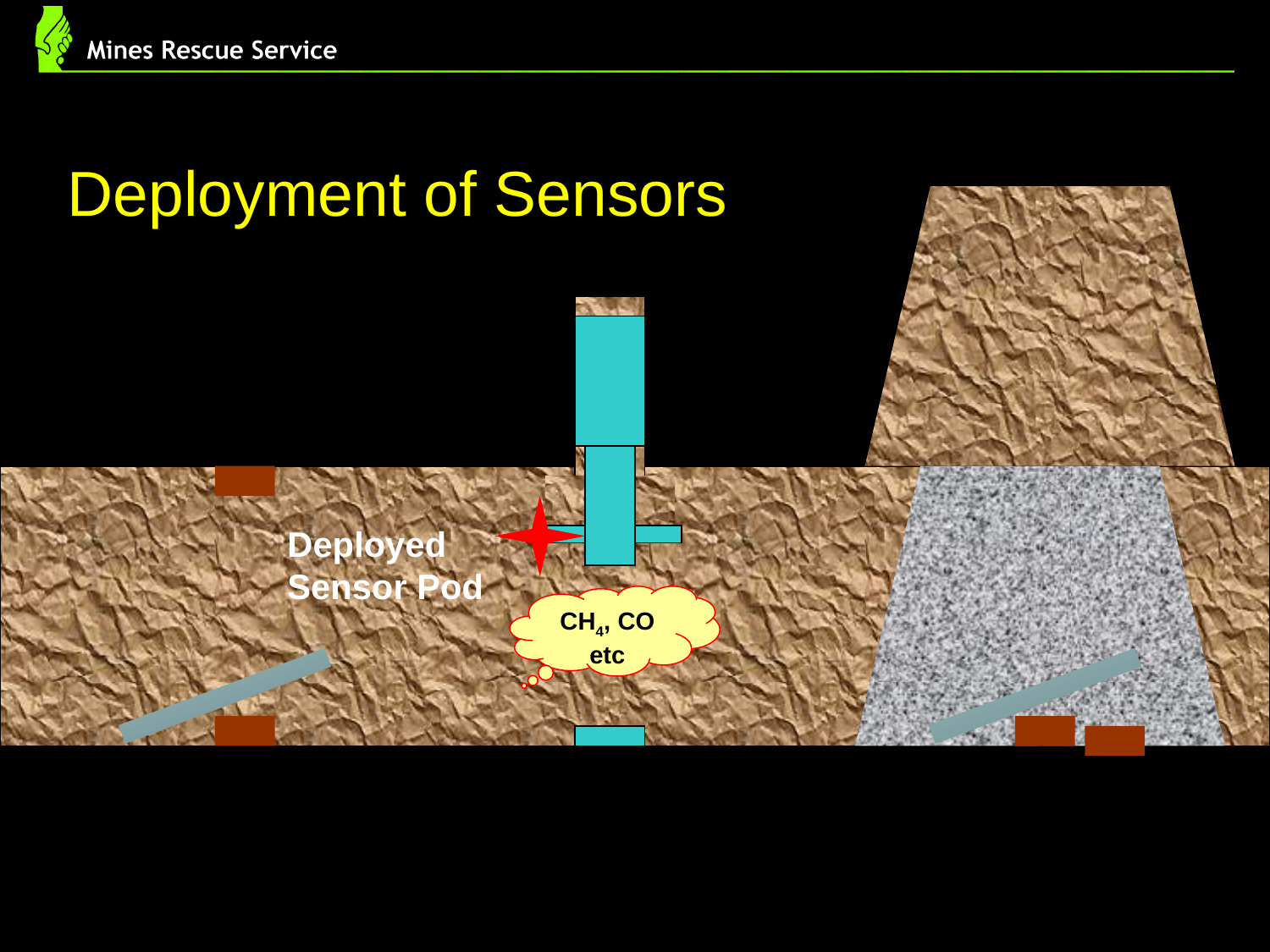

Deployment of Sensors

Deployed Sensor Pod

CH4, CO etc